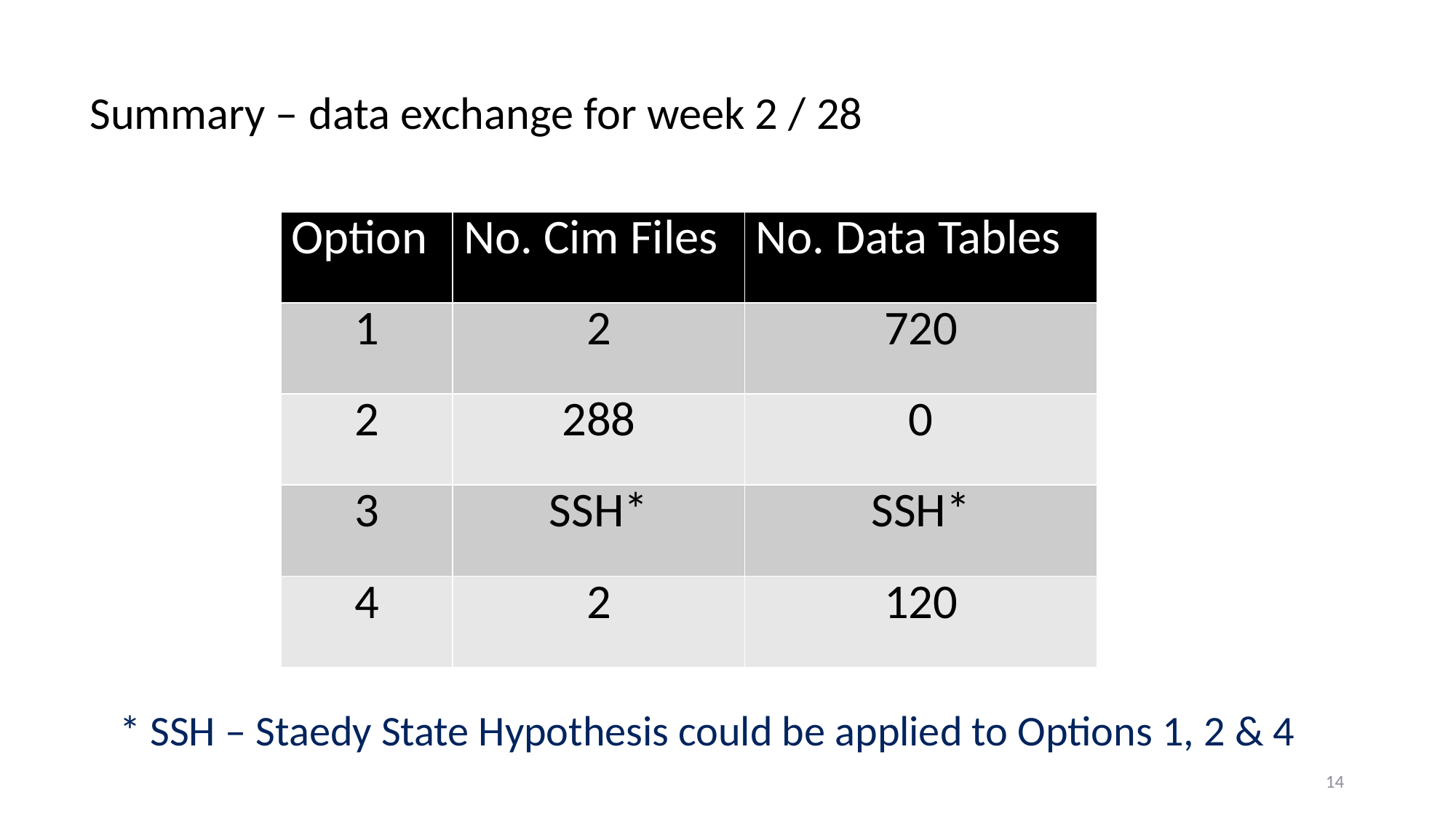

# Summary – data exchange for week 2 / 28
| Option | No. Cim Files | No. Data Tables |
| --- | --- | --- |
| 1 | 2 | 720 |
| 2 | 288 | 0 |
| 3 | SSH\* | SSH\* |
| 4 | 2 | 120 |
* SSH – Staedy State Hypothesis could be applied to Options 1, 2 & 4
14